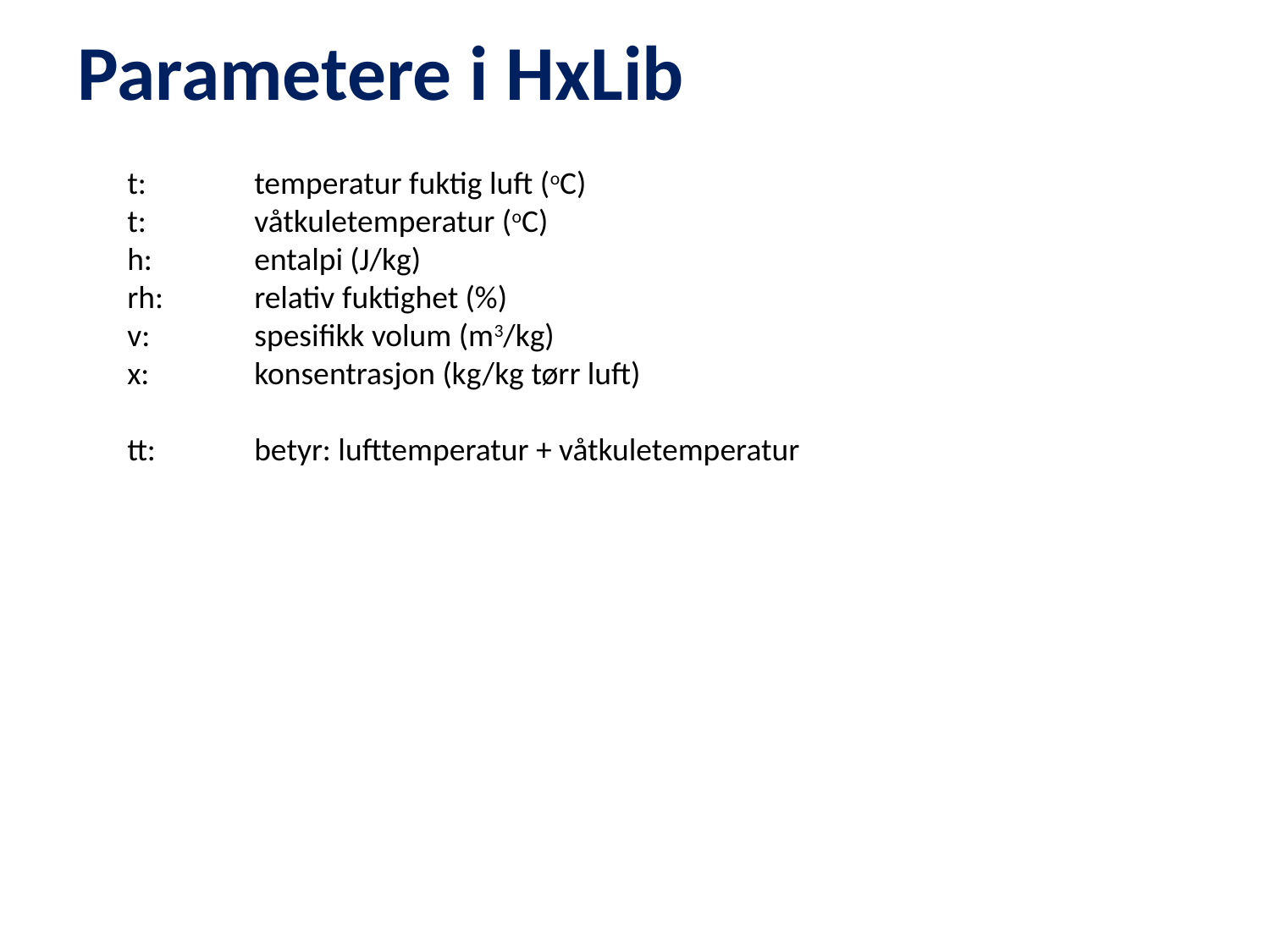

Parametere i HxLib
t:	temperatur fuktig luft (oC)
t:	våtkuletemperatur (oC)
h:	entalpi (J/kg)
rh:	relativ fuktighet (%)
v:	spesifikk volum (m3/kg)
x:	konsentrasjon (kg/kg tørr luft)

tt: 	betyr: lufttemperatur + våtkuletemperatur